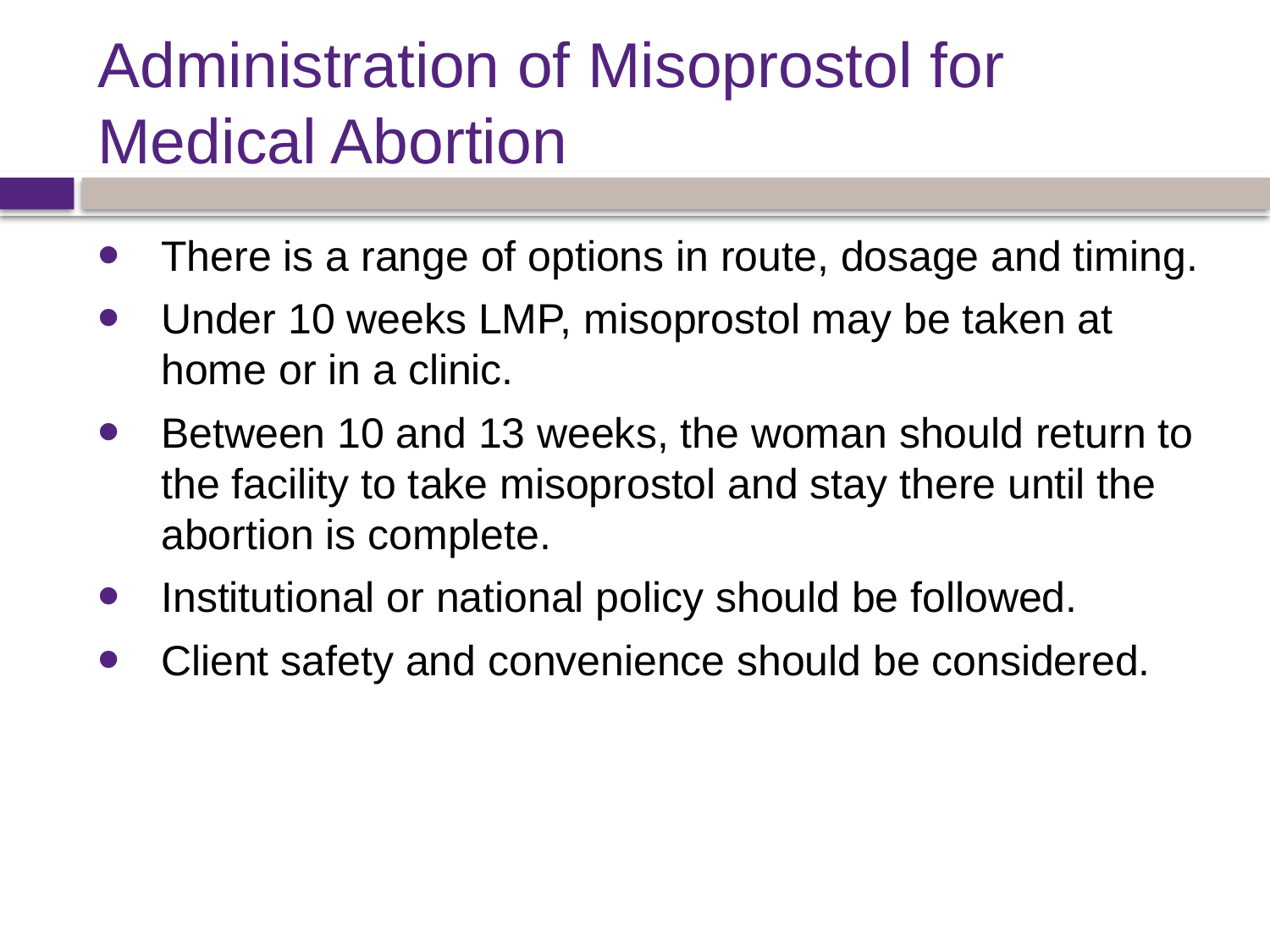

# Administration of Misoprostol for Medical Abortion
There is a range of options in route, dosage and timing.
Under 10 weeks LMP, misoprostol may be taken at home or in a clinic.
Between 10 and 13 weeks, the woman should return to the facility to take misoprostol and stay there until the abortion is complete.
Institutional or national policy should be followed.
Client safety and convenience should be considered.